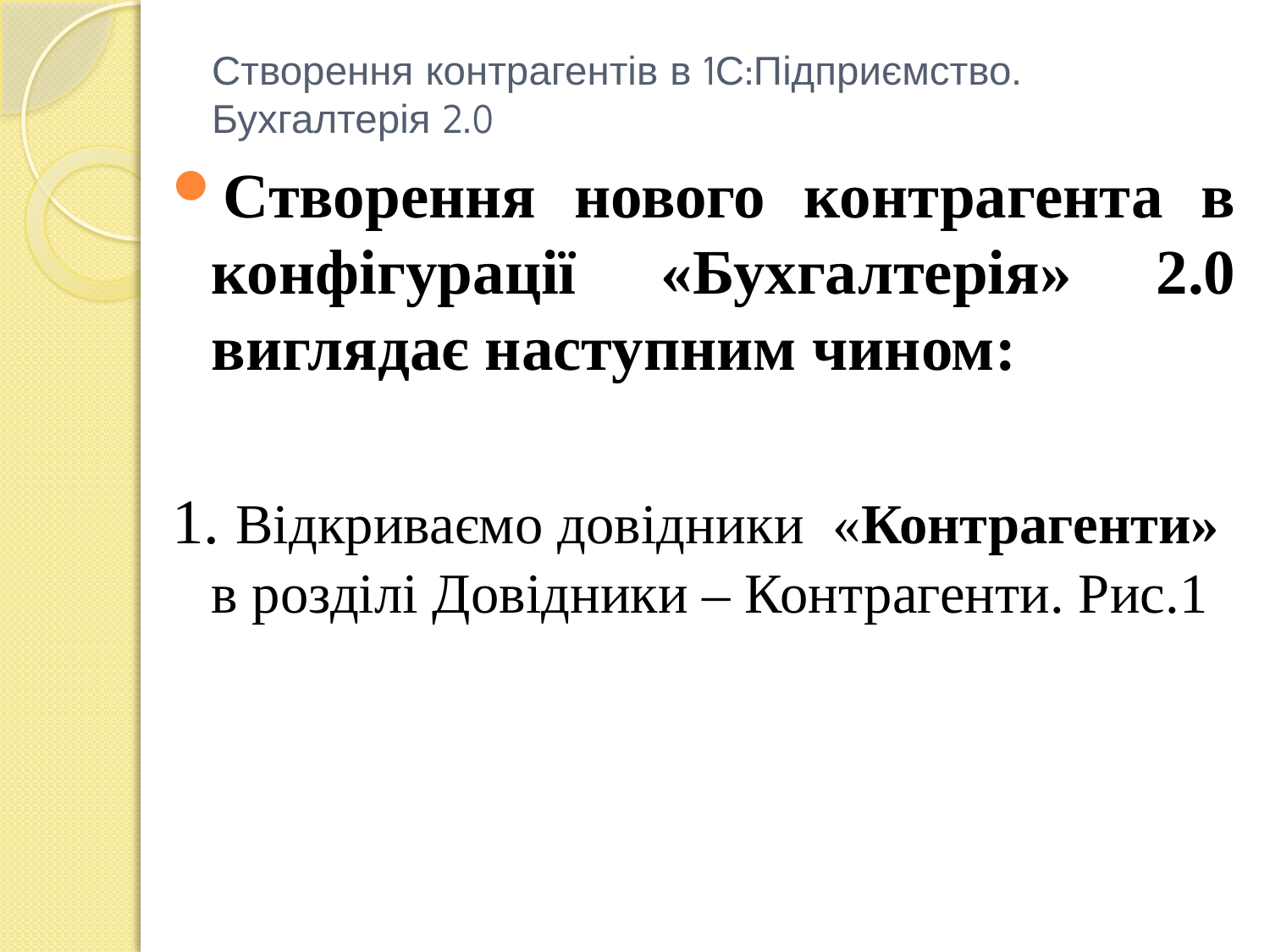

# Створення контрагентів в 1С:Підприємство. Бухгалтерія 2.0
Cтворення нового контрагента в конфігурації «Бухгалтерія» 2.0 виглядає наступним чином:

1. Відкриваємо довідники  «Контрагенти» в розділі Довідники – Контрагенти. Рис.1